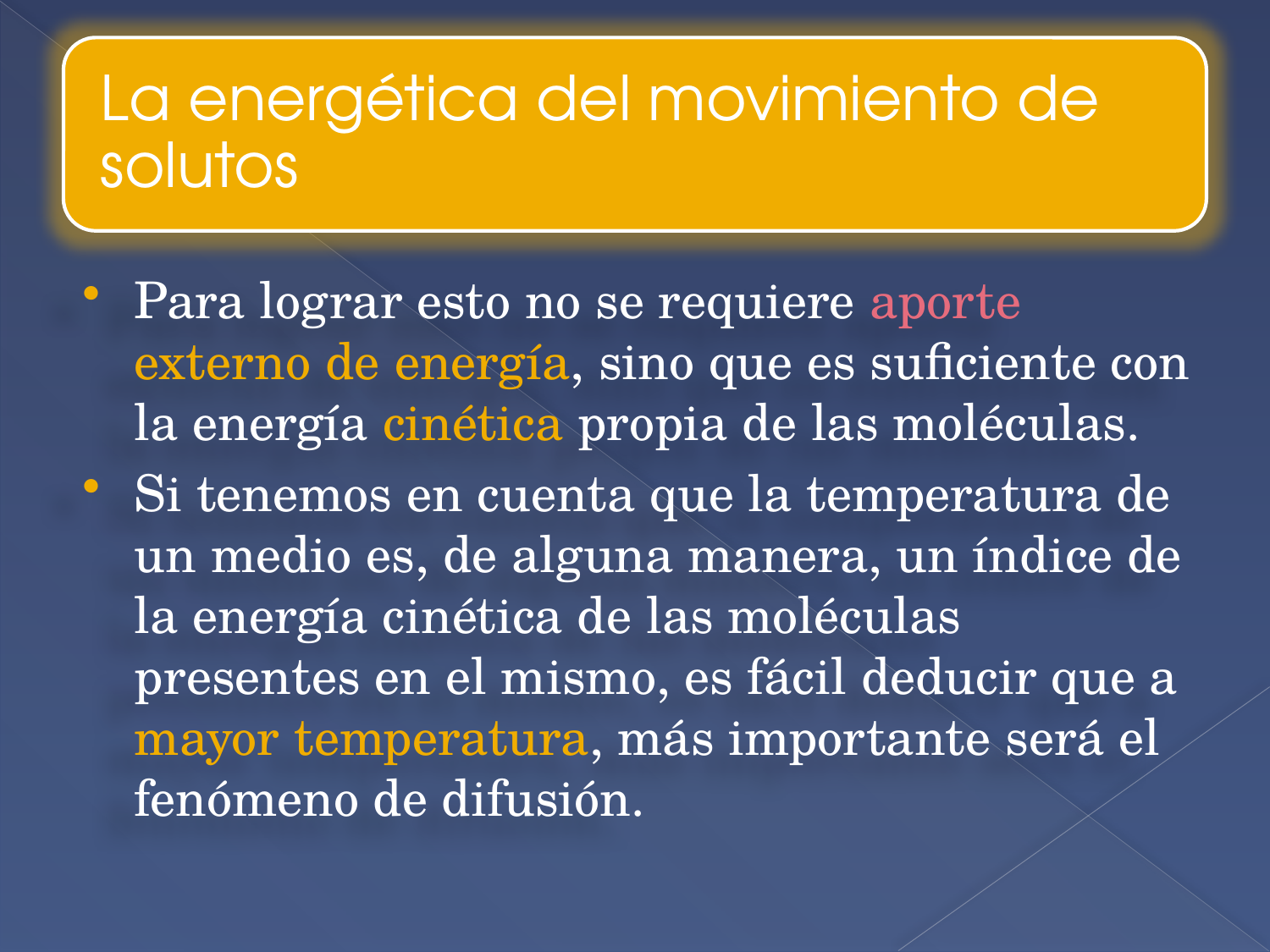

La energética del movimiento de solutos
Para lograr esto no se requiere aporte externo de energía, sino que es suficiente con la energía cinética propia de las moléculas.
Si tenemos en cuenta que la temperatura de un medio es, de alguna manera, un índice de la energía cinética de las moléculas presentes en el mismo, es fácil deducir que a mayor temperatura, más importante será el fenómeno de difusión.